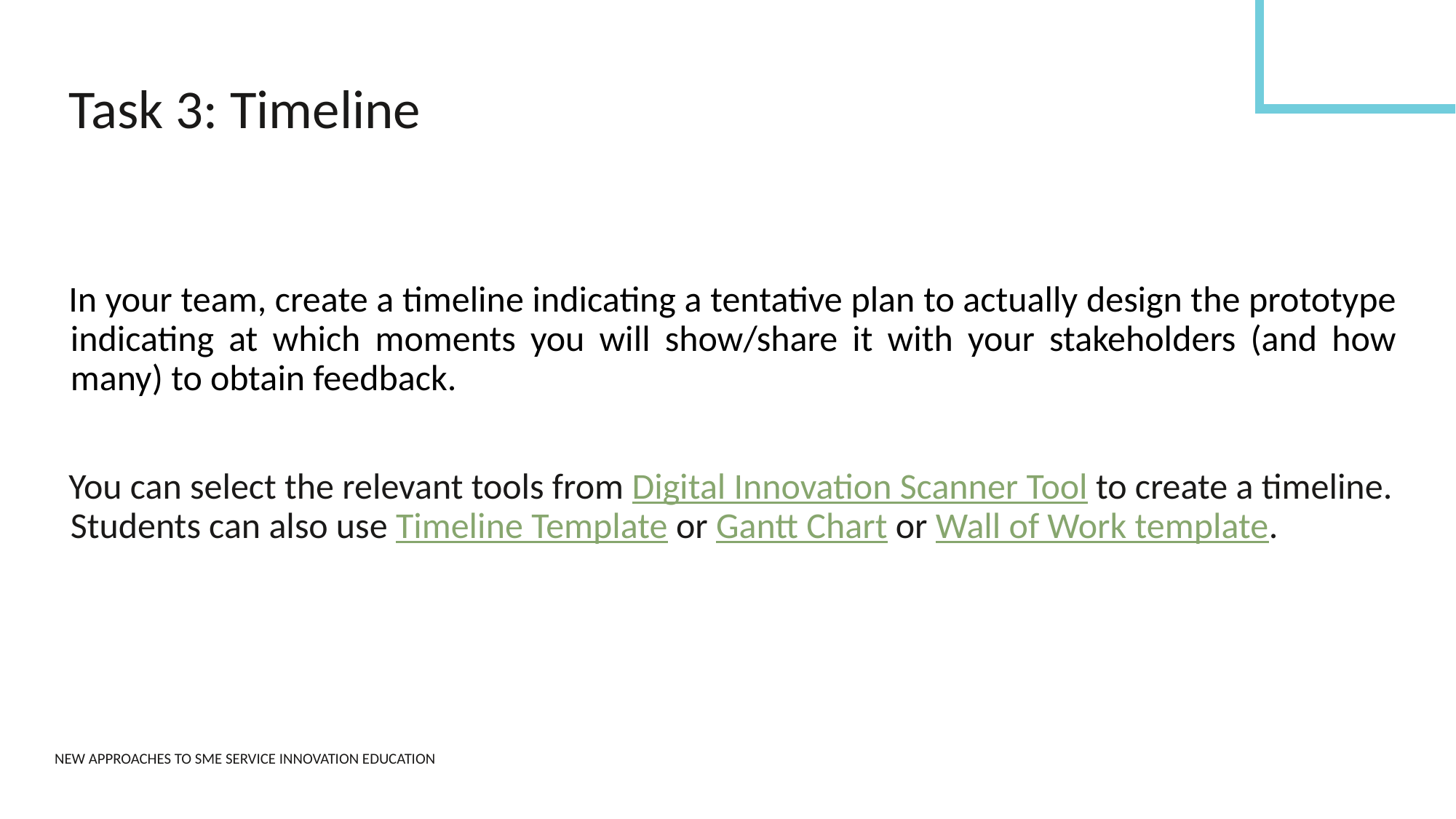

Task 3: Timeline
In your team, create a timeline indicating a tentative plan to actually design the prototype indicating at which moments you will show/share it with your stakeholders (and how many) to obtain feedback.

You can select the relevant tools from Digital Innovation Scanner Tool to create a timeline. Students can also use Timeline Template or Gantt Chart or Wall of Work template.